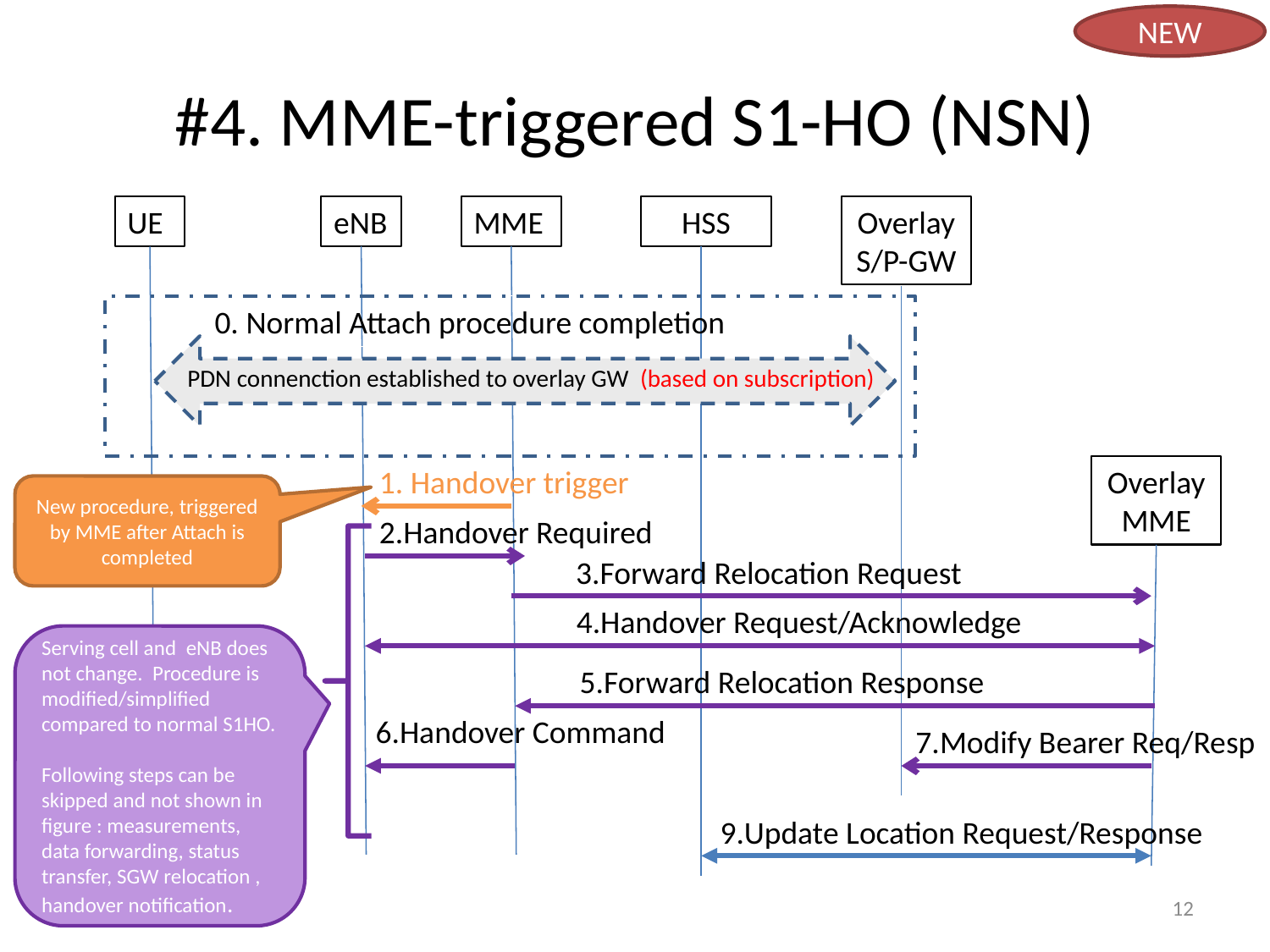

NEW
# #4. MME-triggered S1-HO (NSN)
UE
eNB
MME
HSS
Overlay S/P-GW

0. Normal Attach procedure completion

PDN connenction established to overlay GW  (based on subscription)
1. Handover trigger
Overlay MME
New procedure, triggered by MME after Attach is completed
2.Handover Required

3.Forward Relocation Request
4.Handover Request/Acknowledge
Serving cell and  eNB does not change.  Procedure is modified/simplified compared to normal S1HO.
Following steps can be skipped and not shown in figure : measurements, data forwarding, status transfer, SGW relocation , handover notification.
5.Forward Relocation Response
6.Handover Command
7.Modify Bearer Req/Resp
9.Update Location Request/Response
12